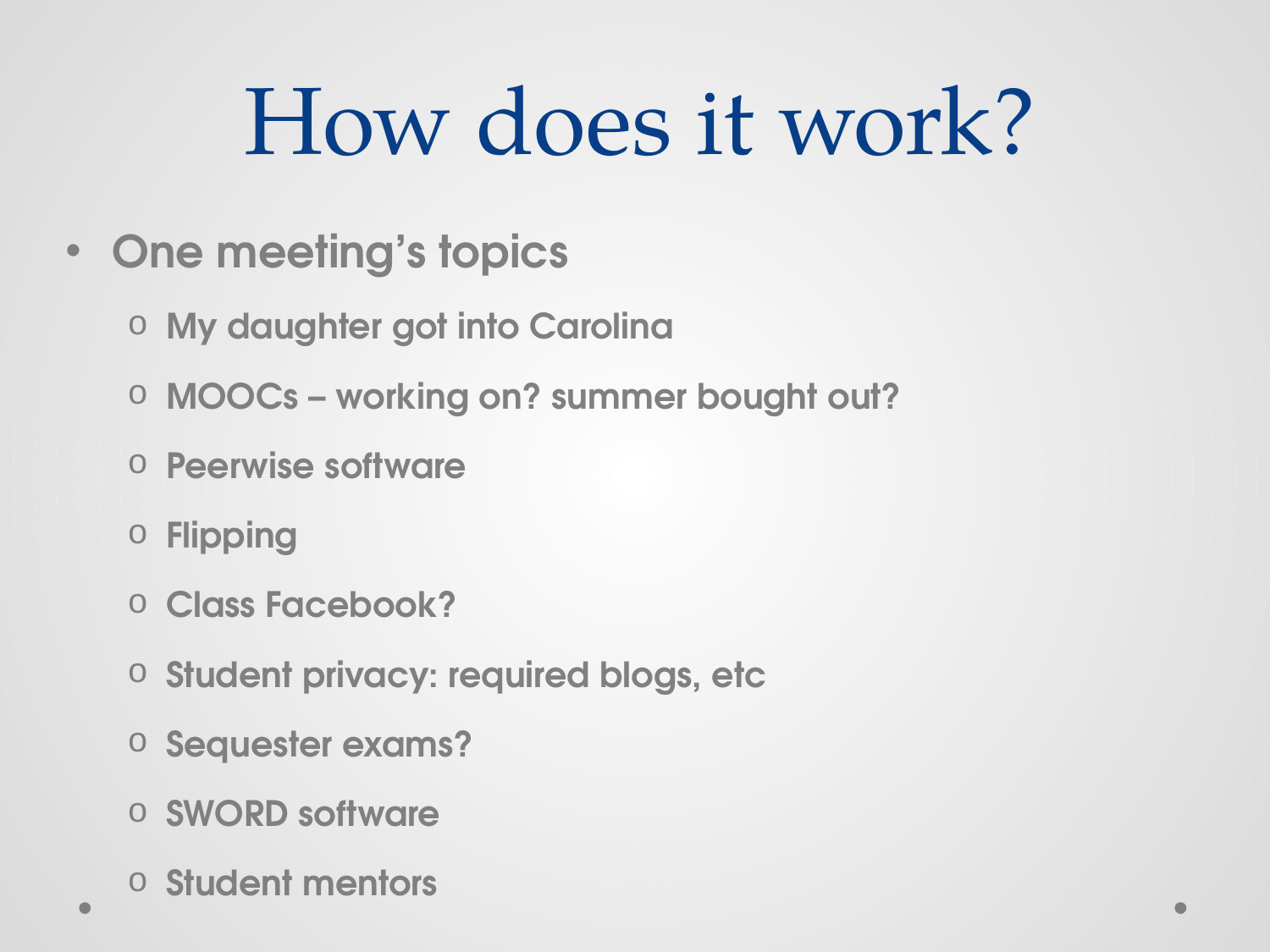

# How does it work?
One meeting’s topics
My daughter got into Carolina
MOOCs – working on? summer bought out?
Peerwise software
Flipping
Class Facebook?
Student privacy: required blogs, etc
Sequester exams?
SWORD software
Student mentors